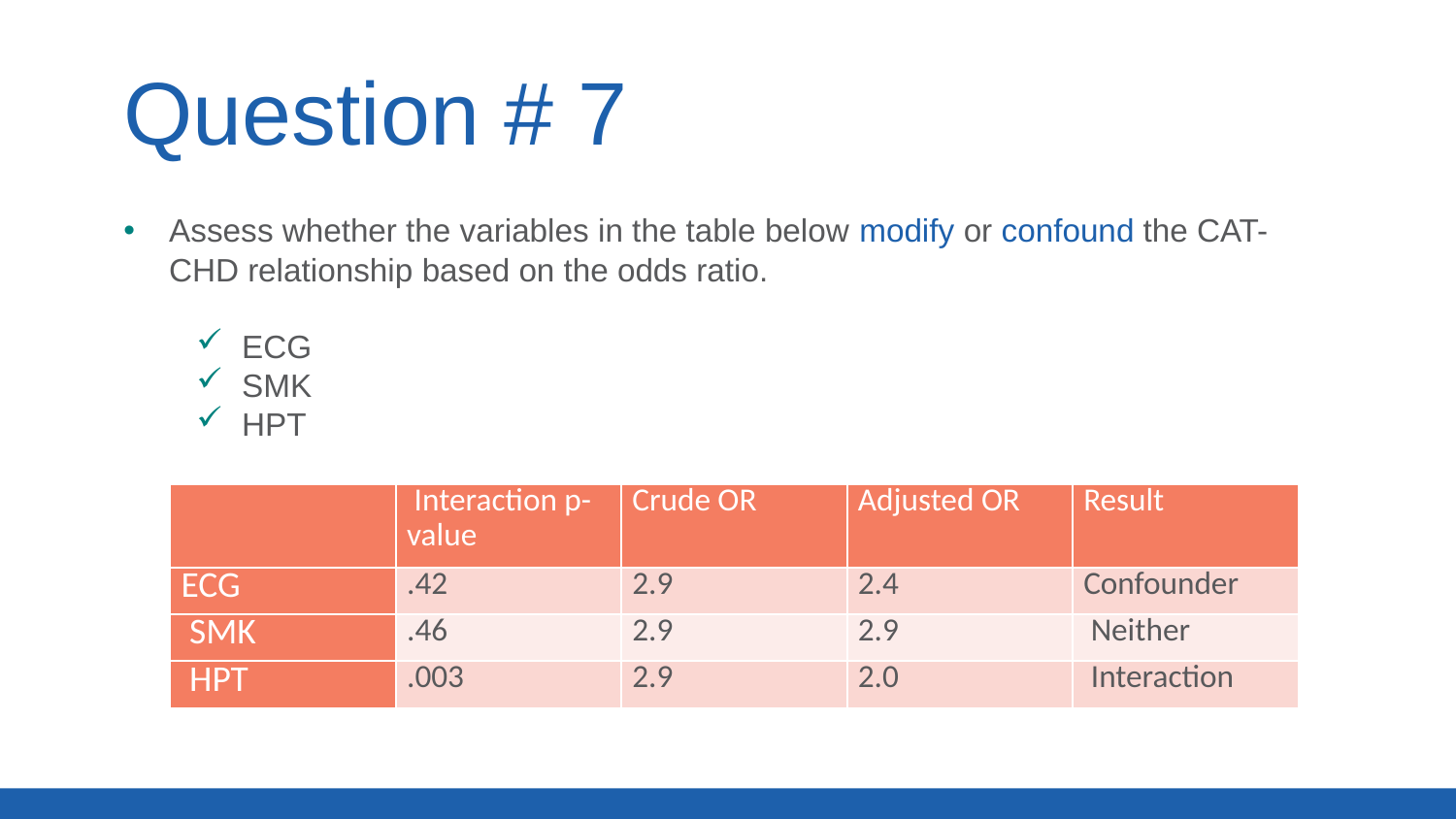

Question # 7
Assess whether the variables in the table below modify or confound the CAT-CHD relationship based on the odds ratio.

ECG
SMK
HPT
|  | Interaction p-value | Crude OR | Adjusted OR | Result |
| --- | --- | --- | --- | --- |
| ECG | .42 | 2.9 | 2.4 | Confounder |
| SMK | .46 | 2.9 | 2.9 | Neither |
| HPT | .003 | 2.9 | 2.0 | Interaction |